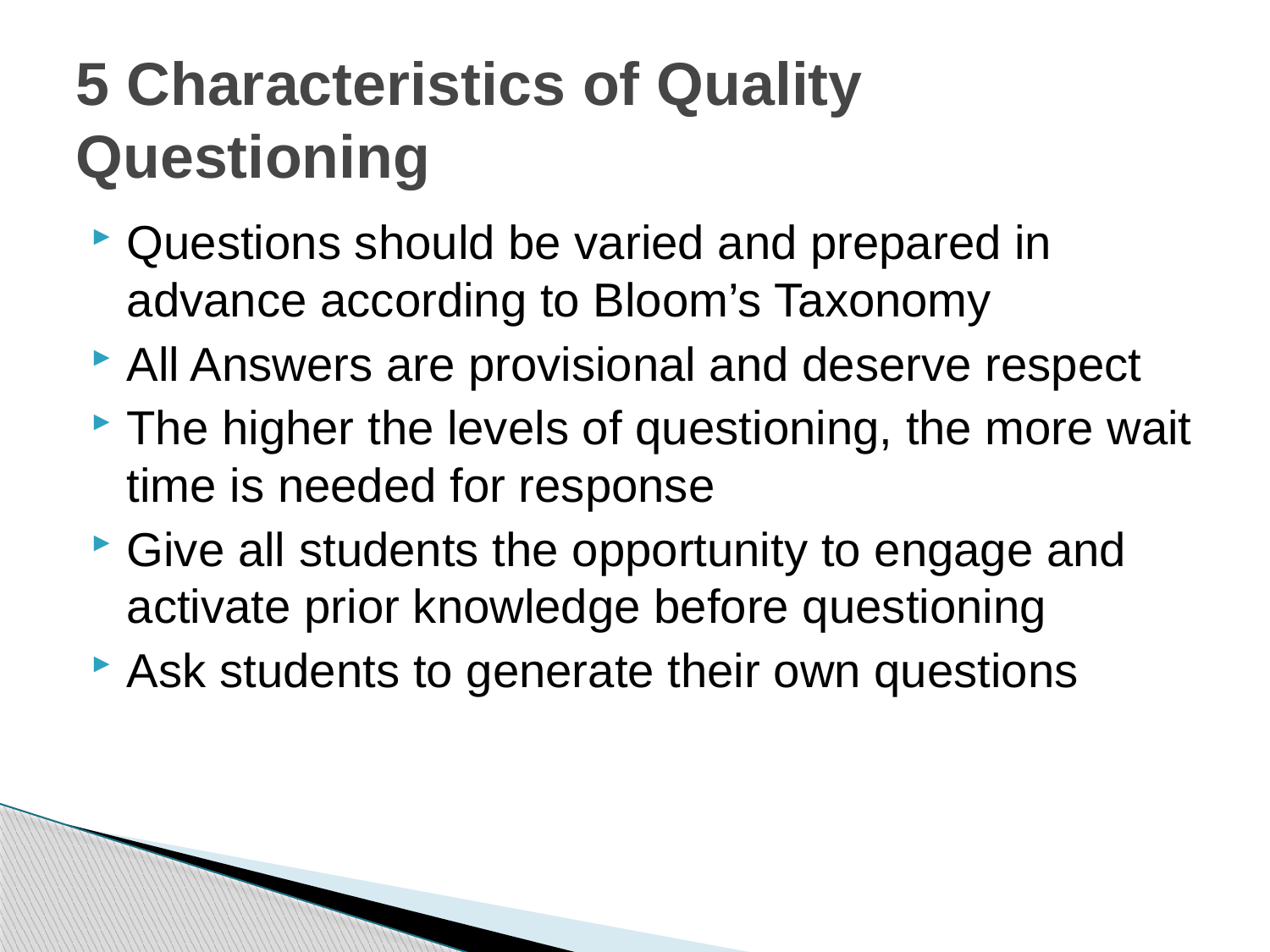

# 5 Characteristics of Quality Questioning
Questions should be varied and prepared in advance according to Bloom’s Taxonomy
All Answers are provisional and deserve respect
The higher the levels of questioning, the more wait time is needed for response
Give all students the opportunity to engage and activate prior knowledge before questioning
Ask students to generate their own questions